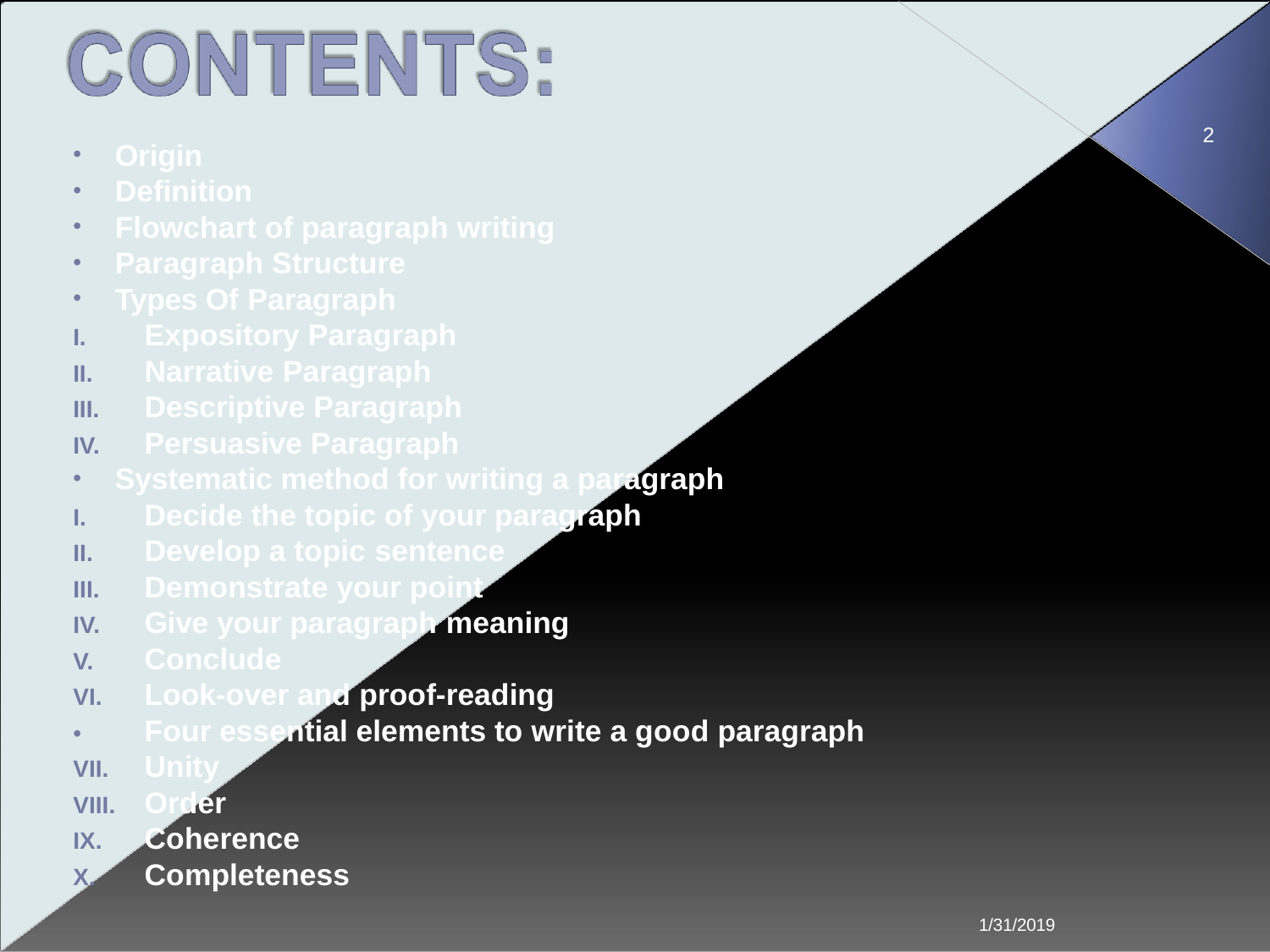

2
Origin
Definition
Flowchart of paragraph writing
Paragraph Structure
Types Of Paragraph
Expository Paragraph
Narrative Paragraph
Descriptive Paragraph
Persuasive Paragraph
Systematic method for writing a paragraph
Decide the topic of your paragraph
Develop a topic sentence
Demonstrate your point
Give your paragraph meaning
Conclude
Look-over and proof-reading
Four essential elements to write a good paragraph
Unity
Order
Coherence
Completeness
•
1/31/2019